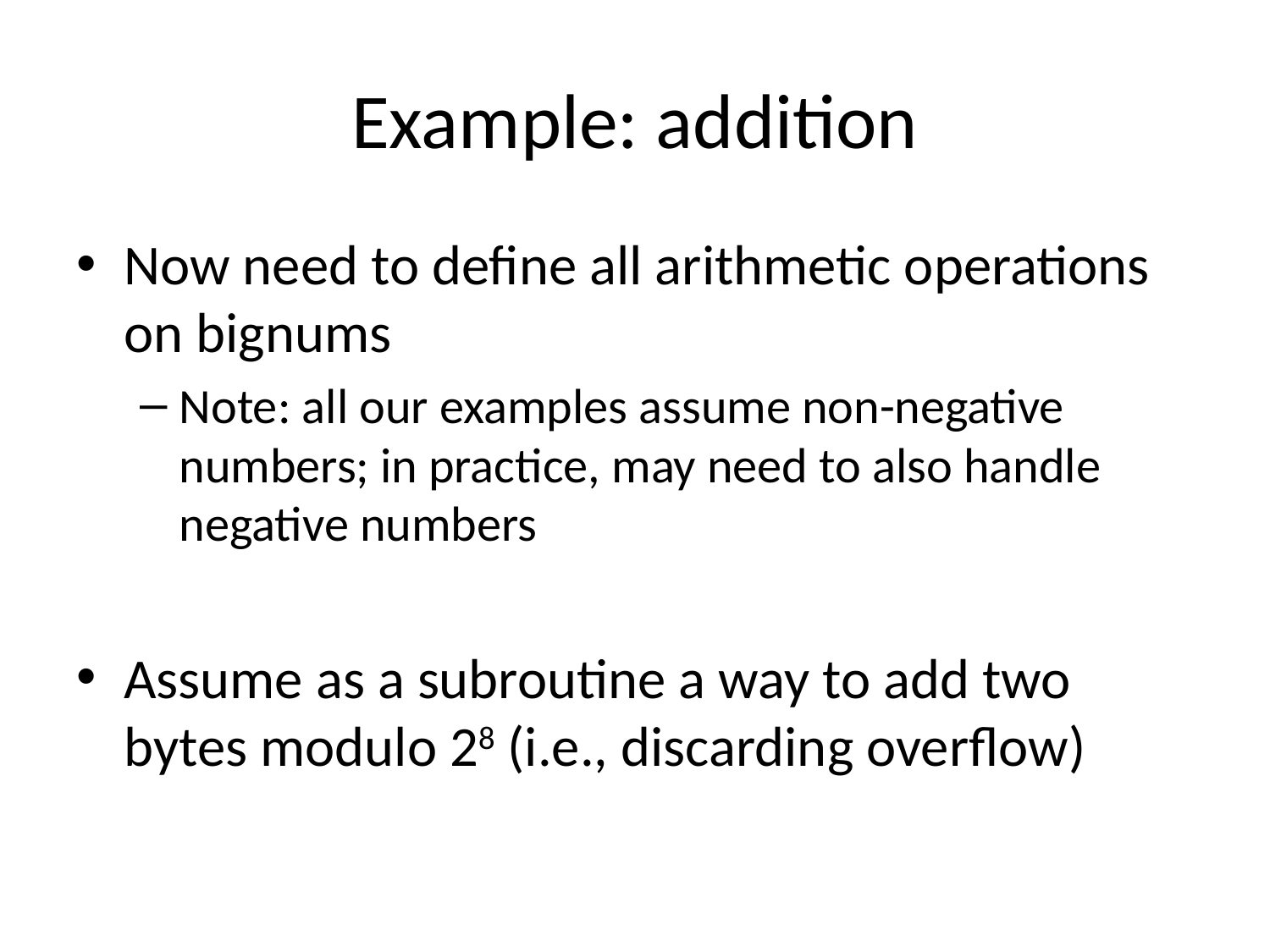

# Example: addition
Now need to define all arithmetic operations on bignums
Note: all our examples assume non-negative numbers; in practice, may need to also handle negative numbers

Assume as a subroutine a way to add two bytes modulo 28 (i.e., discarding overflow)